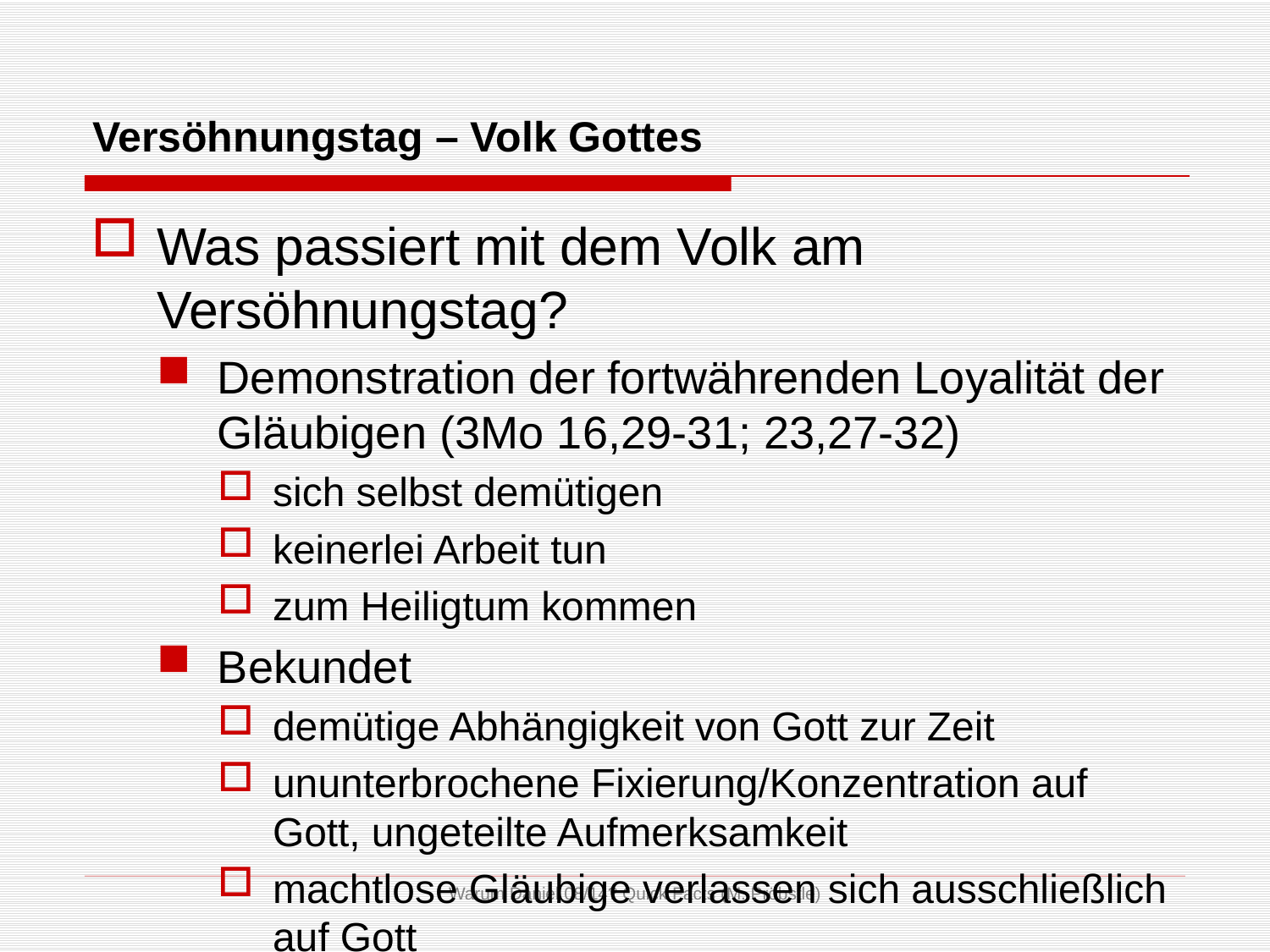

# Versöhnungstag – Volk Gottes
Was passiert mit dem Volk am Versöhnungstag?
Demonstration der fortwährenden Loyalität der Gläubigen (3Mo 16,29-31; 23,27-32)
sich selbst demütigen
keinerlei Arbeit tun
zum Heiligtum kommen
Bekundet
demütige Abhängigkeit von Gott zur Zeit
ununterbrochene Fixierung/Konzentration auf Gott, ungeteilte Aufmerksamkeit
machtlose Gläubige verlassen sich ausschließlich auf Gott
Warum Daniel 08/14? Quick Facts (M. Pröbstle)